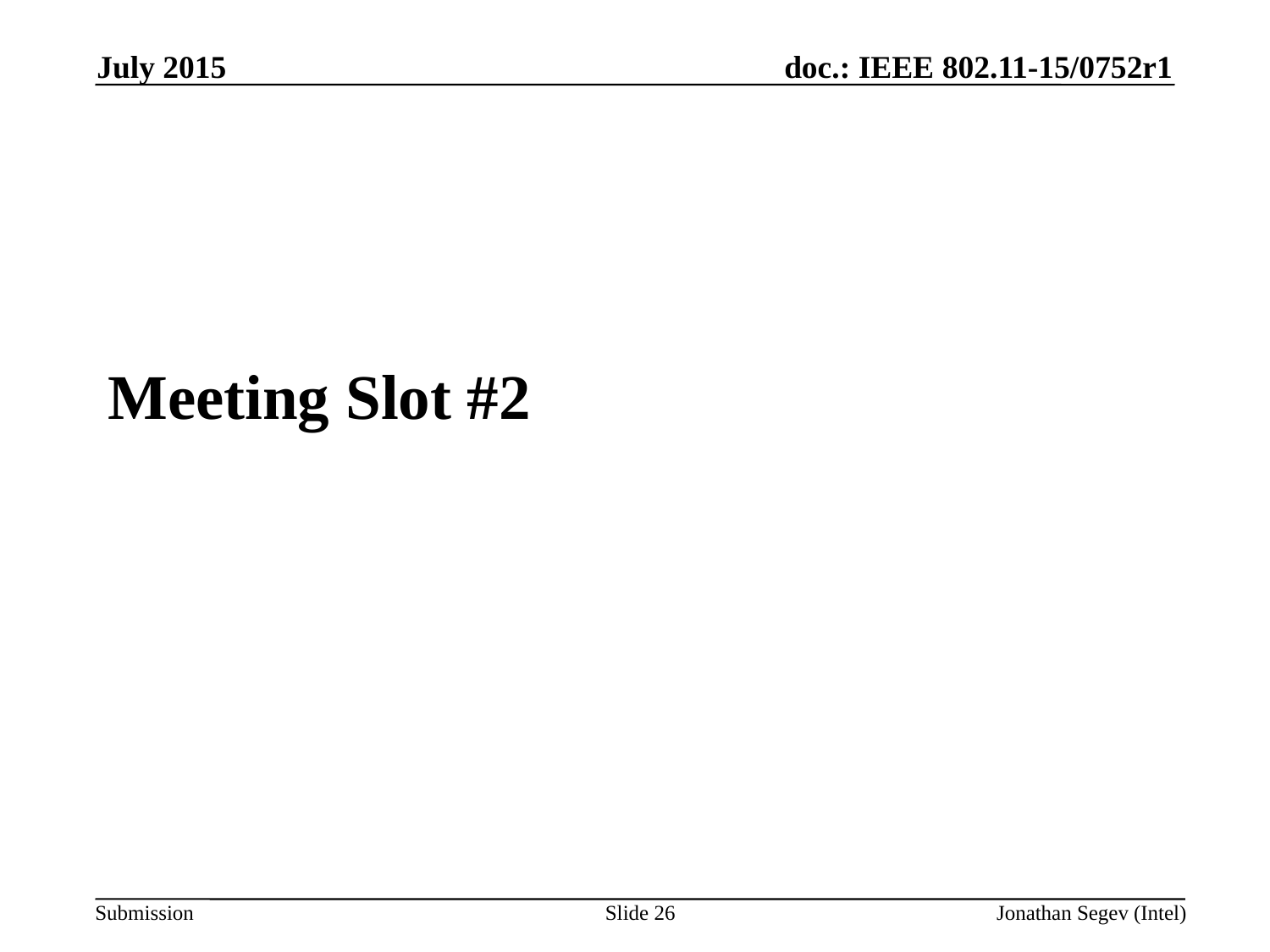

July 2015
Meeting Slot #2

Slide 26
Jonathan Segev (Intel)